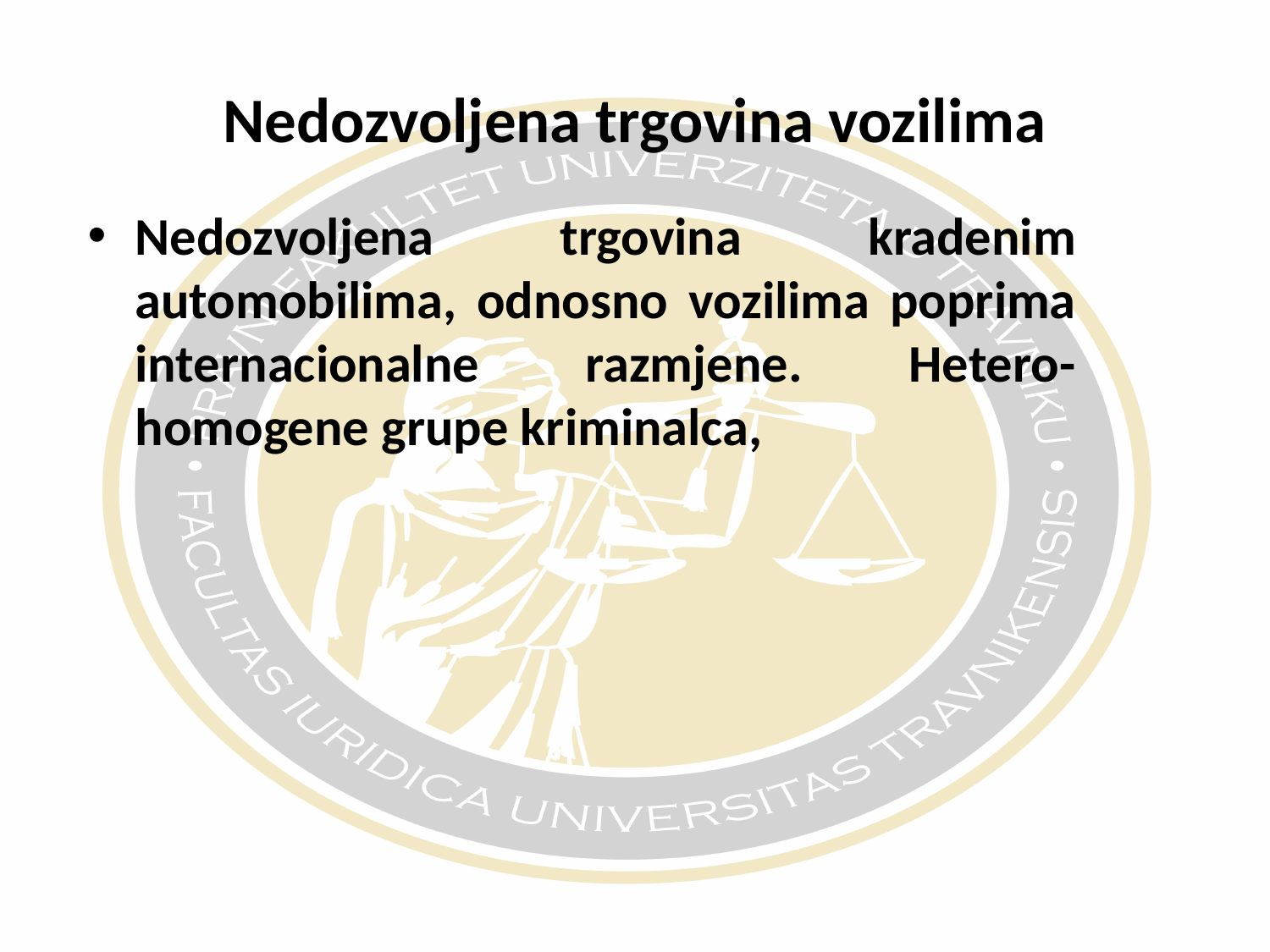

# Nedozvoljena trgovina vozilima
Nedozvoljena trgovina kradenim automobilima, odnosno vozilima poprima internacionalne razmjene. Hetero-homogene grupe kriminalca,